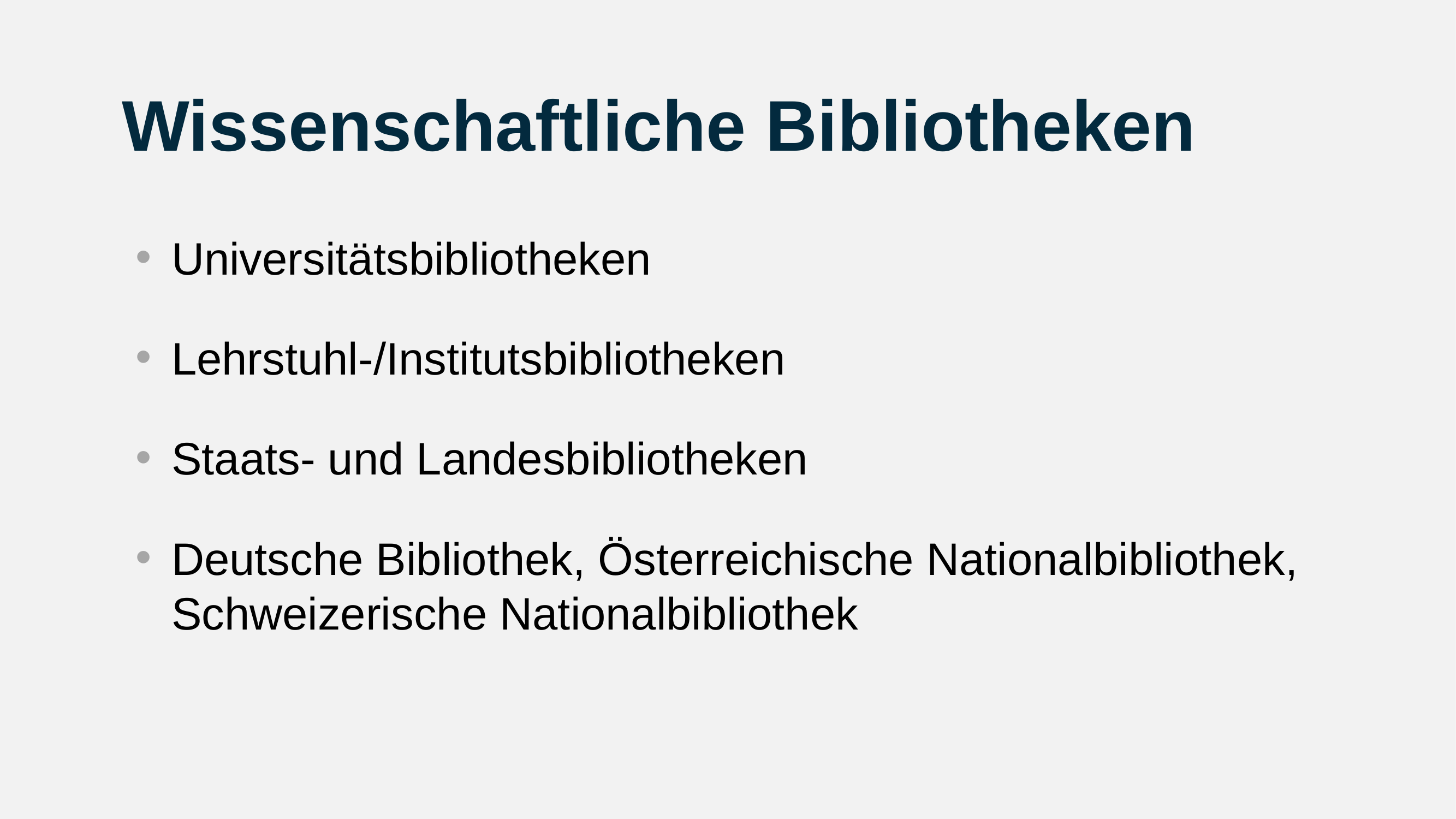

# Wissenschaftliche Bibliotheken
Universitätsbibliotheken
Lehrstuhl-/Institutsbibliotheken
Staats- und Landesbibliotheken
Deutsche Bibliothek, Österreichische Nationalbibliothek, Schweizerische Nationalbibliothek